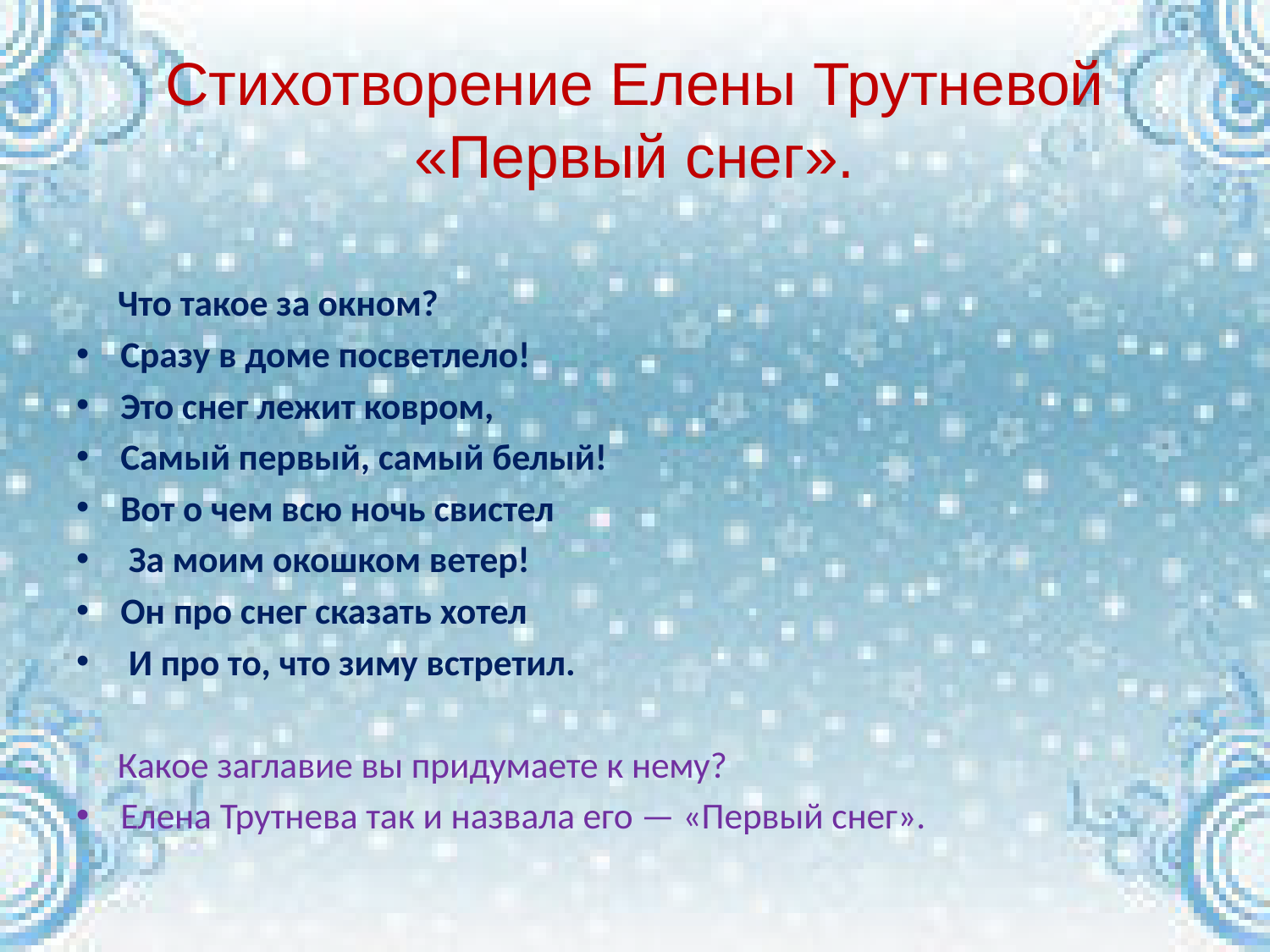

# Стихотворение Елены Трутневой «Первый снег».

     Что такое за окном?
Сразу в доме посветлело!
Это снег лежит ковром,
Самый первый, самый белый!
Вот о чем всю ночь свистел
 За моим окошком ветер!
Он про снег сказать хотел
 И про то, что зиму встретил.

     Какое заглавие вы придумаете к нему?
Елена Трутнева так и назвала его — «Первый снег».